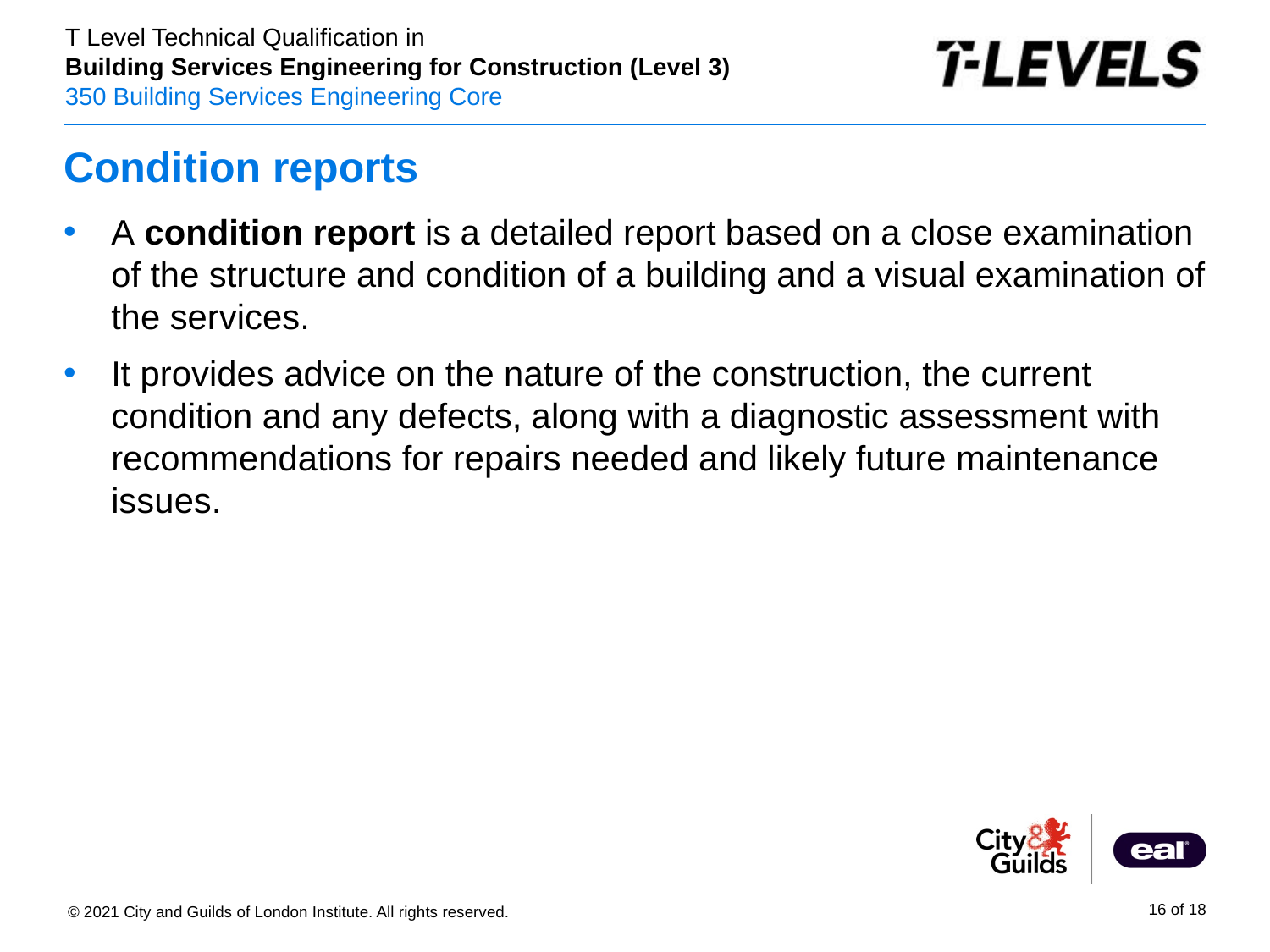

# Condition reports
A condition report is a detailed report based on a close examination of the structure and condition of a building and a visual examination of the services.
It provides advice on the nature of the construction, the current condition and any defects, along with a diagnostic assessment with recommendations for repairs needed and likely future maintenance issues.